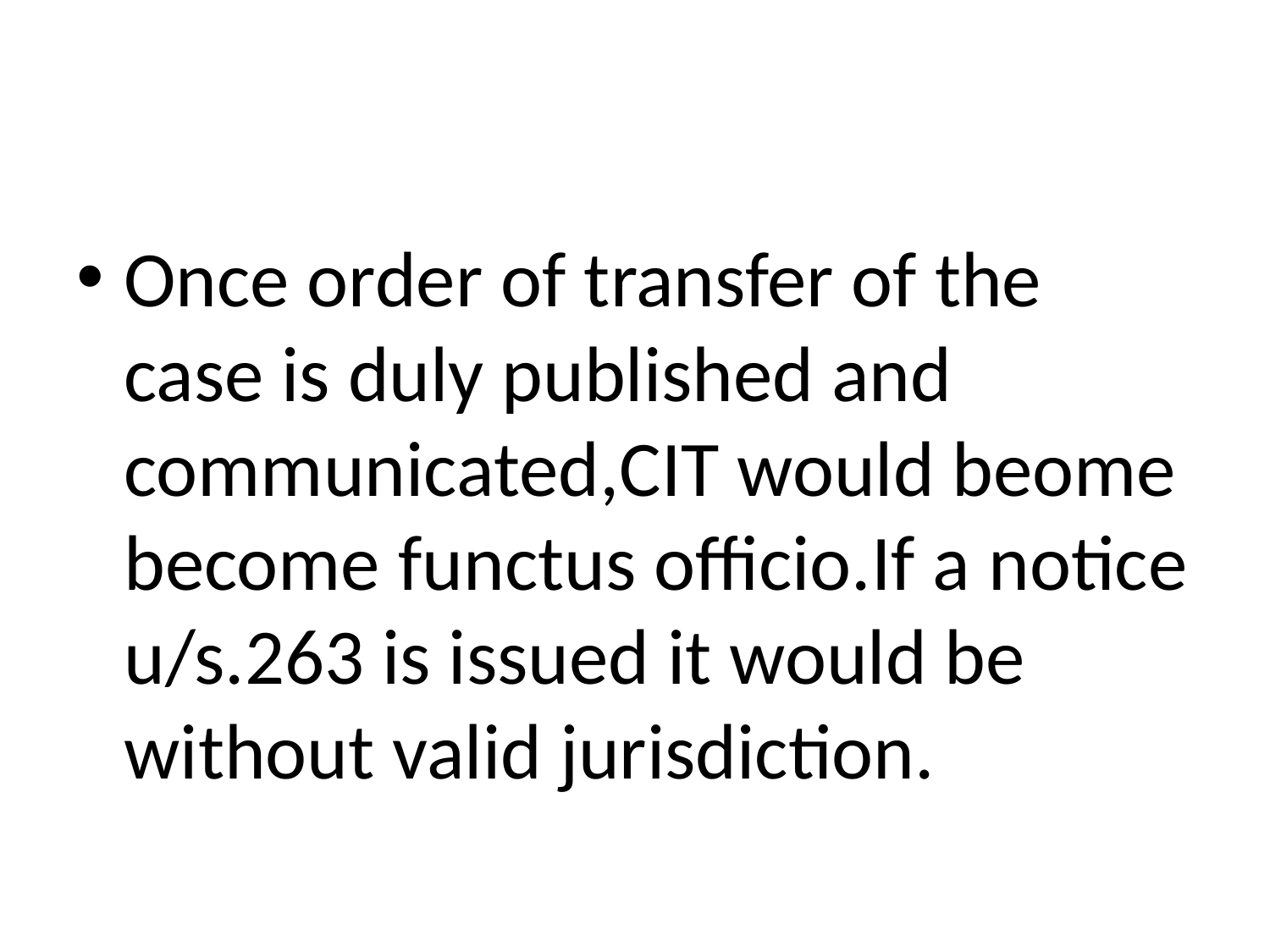

#
Once order of transfer of the case is duly published and communicated,CIT would beome become functus officio.If a notice u/s.263 is issued it would be without valid jurisdiction.